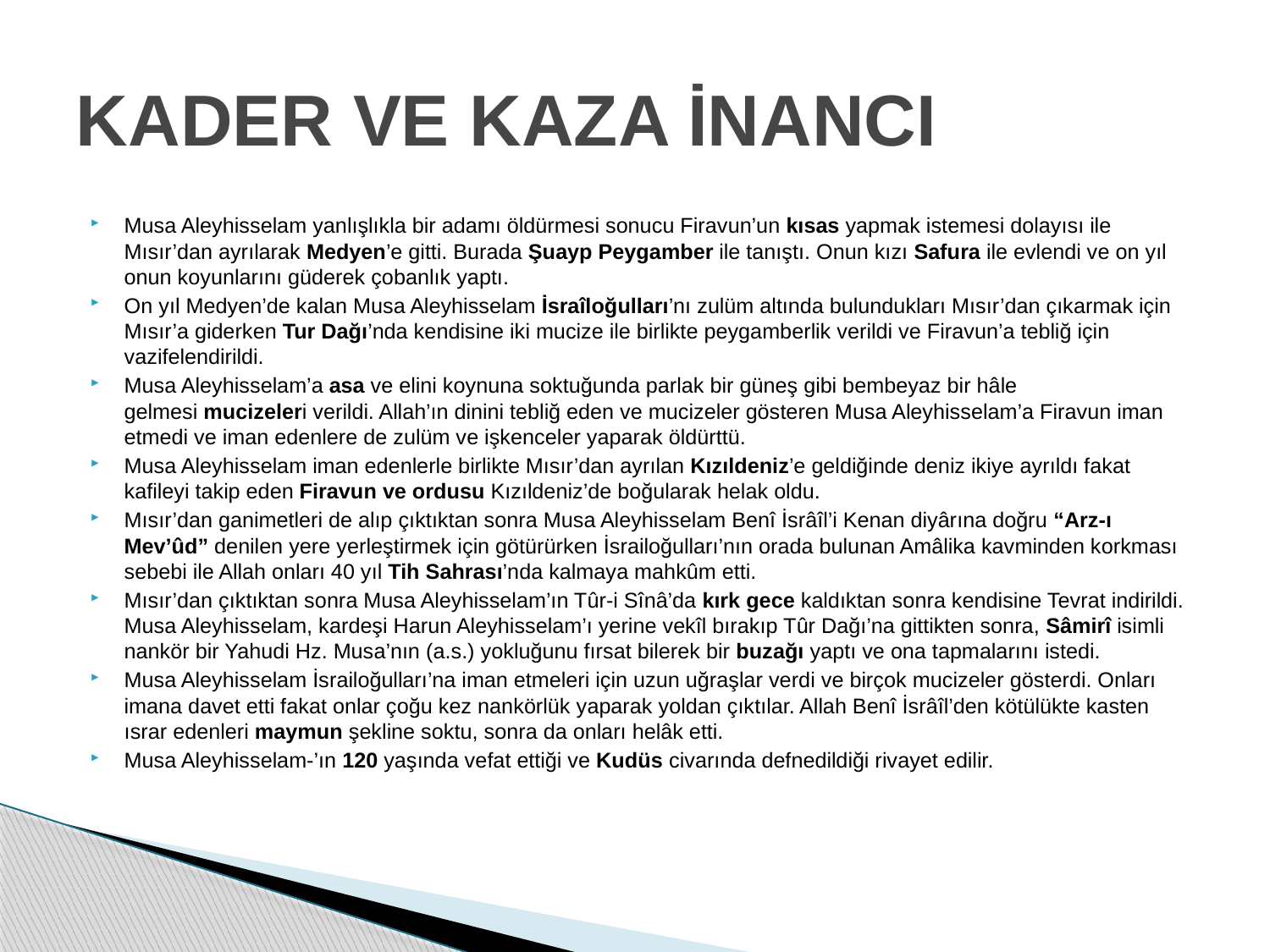

# KADER VE KAZA İNANCI
Musa Aleyhisselam yanlışlıkla bir adamı öldürmesi sonucu Firavun’un kısas yapmak istemesi dolayısı ile Mısır’dan ayrılarak Medyen’e gitti. Burada Şuayp Peygamber ile tanıştı. Onun kızı Safura ile evlendi ve on yıl onun koyunlarını güderek çobanlık yaptı.
On yıl Medyen’de kalan Musa Aleyhisselam İsraîloğulları’nı zulüm altında bulundukları Mısır’dan çıkarmak için Mısır’a giderken Tur Dağı’nda kendisine iki mucize ile birlikte peygamberlik verildi ve Firavun’a tebliğ için vazifelendirildi.
Musa Aleyhisselam’a asa ve elini koynuna soktuğunda parlak bir güneş gibi bembeyaz bir hâle gelmesi mucizeleri verildi. Allah’ın dinini tebliğ eden ve mucizeler gösteren Musa Aleyhisselam’a Firavun iman etmedi ve iman edenlere de zulüm ve işkenceler yaparak öldürttü.
Musa Aleyhisselam iman edenlerle birlikte Mısır’dan ayrılan Kızıldeniz’e geldiğinde deniz ikiye ayrıldı fakat kafileyi takip eden Firavun ve ordusu Kızıldeniz’de boğularak helak oldu.
Mısır’dan ganimetleri de alıp çıktıktan sonra Musa Aleyhisselam Benî İsrâîl’i Kenan diyârına doğru “Arz-ı Mev’ûd” denilen yere yerleştirmek için götürürken İsrailoğulları’nın orada bulunan Amâlika kavminden korkması sebebi ile Allah onları 40 yıl Tih Sahrası’nda kalmaya mahkûm etti.
Mısır’dan çıktıktan sonra Musa Aleyhisselam’ın Tûr-i Sînâ’da kırk gece kaldıktan sonra kendisine Tevrat indirildi. Musa Aleyhisselam, kardeşi Harun Aleyhisselam’ı yerine vekîl bırakıp Tûr Dağı’na gittikten sonra, Sâmirî isimli nankör bir Yahudi Hz. Musa’nın (a.s.) yokluğunu fırsat bilerek bir buzağı yaptı ve ona tapmalarını istedi.
Musa Aleyhisselam İsrailoğulları’na iman etmeleri için uzun uğraşlar verdi ve birçok mucizeler gösterdi. Onları imana davet etti fakat onlar çoğu kez nankörlük yaparak yoldan çıktılar. Allah Benî İsrâîl’den kötülükte kasten ısrar edenleri maymun şekline soktu, sonra da onları helâk etti.
Musa Aleyhisselam-’ın 120 yaşında vefat ettiği ve Kudüs civarında defnedildiği rivayet edilir.